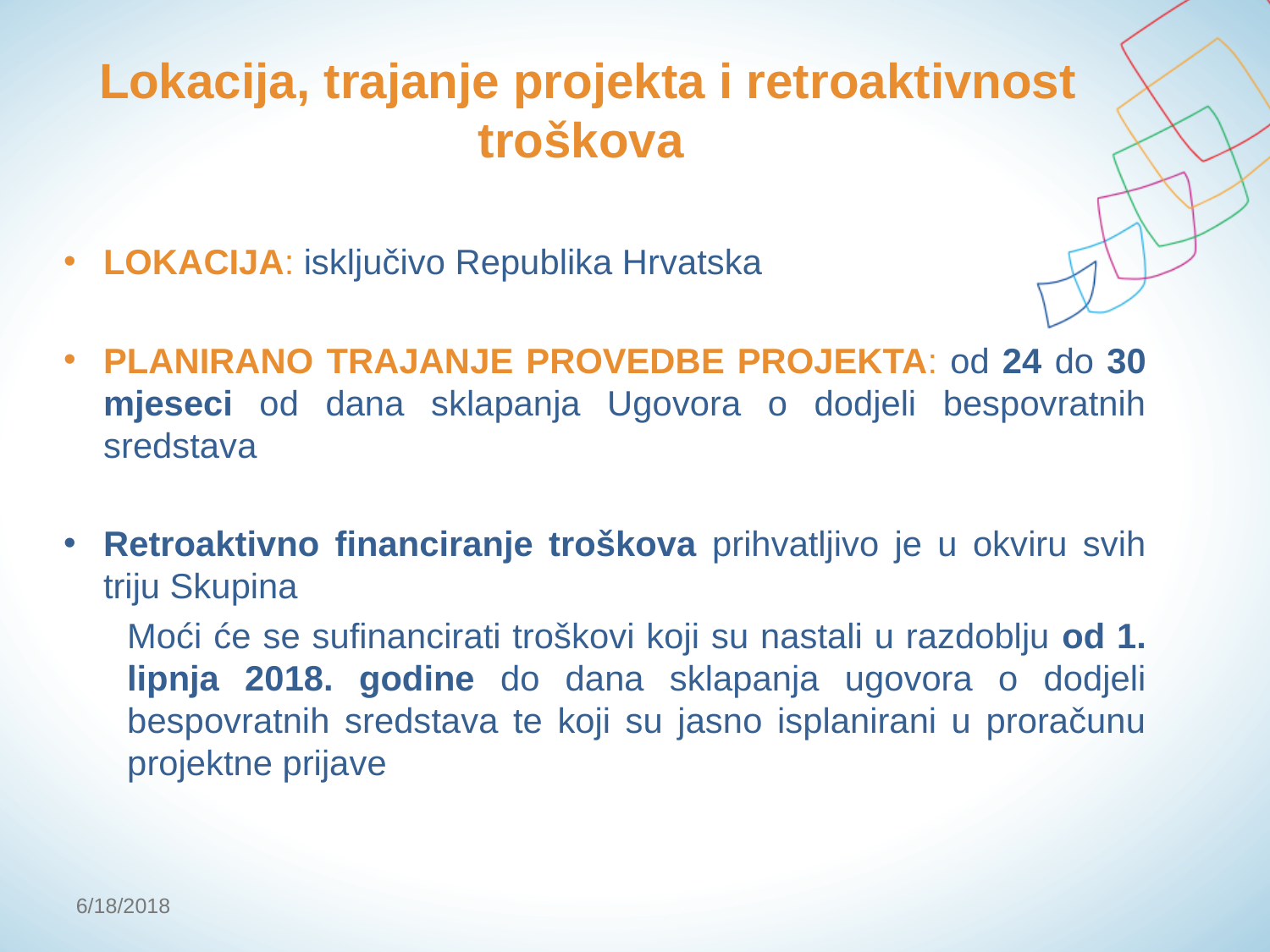

# Lokacija, trajanje projekta i retroaktivnost troškova
LOKACIJA: isključivo Republika Hrvatska

PLANIRANO TRAJANJE PROVEDBE PROJEKTA: od 24 do 30 mjeseci od dana sklapanja Ugovora o dodjeli bespovratnih sredstava

Retroaktivno financiranje troškova prihvatljivo je u okviru svih triju Skupina
Moći će se sufinancirati troškovi koji su nastali u razdoblju od 1. lipnja 2018. godine do dana sklapanja ugovora o dodjeli bespovratnih sredstava te koji su jasno isplanirani u proračunu projektne prijave